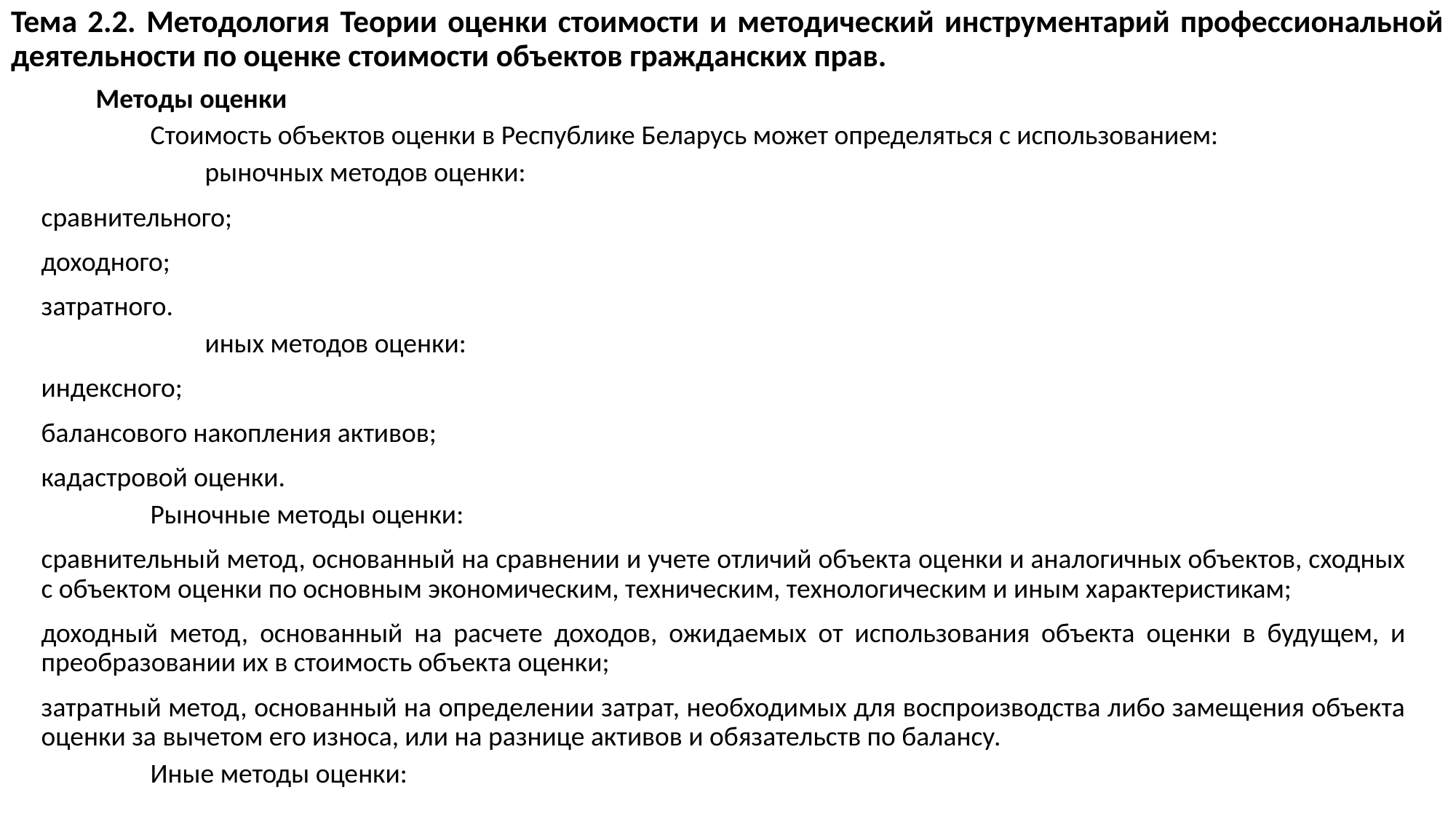

Тема 2.2. Методология Теории оценки стоимости и методический инструментарий профессиональной деятельности по оценке стоимости объектов гражданских прав.
Методы оценки
Стоимость объектов оценки в Республике Беларусь может определяться с использованием:
рыночных методов оценки:
сравнительного;
доходного;
затратного.
иных методов оценки:
индексного;
балансового накопления активов;
кадастровой оценки.
Рыночные методы оценки:
сравнительный метод, основанный на сравнении и учете отличий объекта оценки и аналогичных объектов, сходных с объектом оценки по основным экономическим, техническим, технологическим и иным характеристикам;
доходный метод, основанный на расчете доходов, ожидаемых от использования объекта оценки в будущем, и преобразовании их в стоимость объекта оценки;
затратный метод, основанный на определении затрат, необходимых для воспроизводства либо замещения объекта оценки за вычетом его износа, или на разнице активов и обязательств по балансу.
Иные методы оценки: